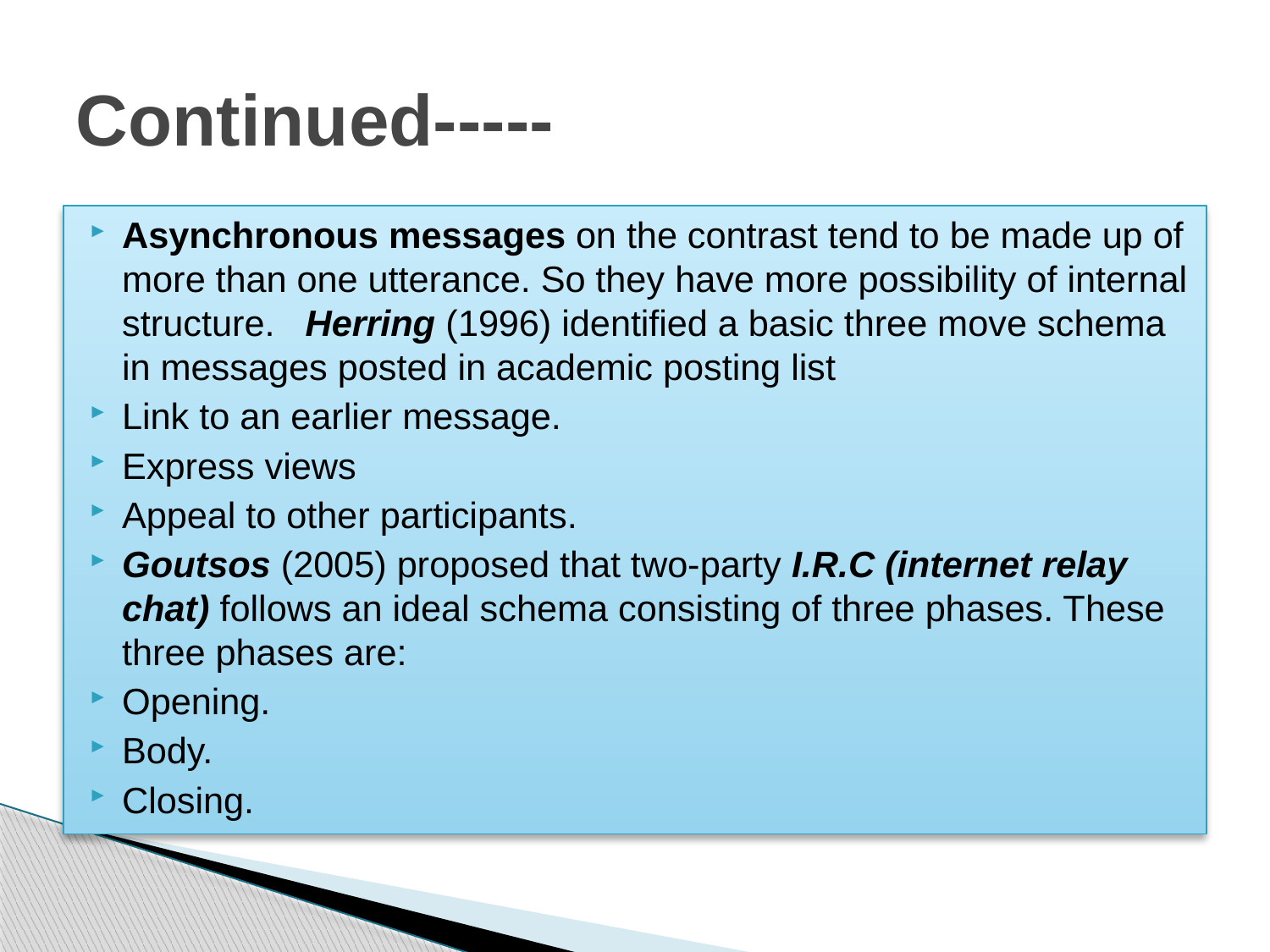

# Continued-----
Asynchronous messages on the contrast tend to be made up of more than one utterance. So they have more possibility of internal structure.   Herring (1996) identified a basic three move schema in messages posted in academic posting list
Link to an earlier message.
Express views
Appeal to other participants.
Goutsos (2005) proposed that two-party I.R.C (internet relay chat) follows an ideal schema consisting of three phases. These three phases are:
Opening.
Body.
Closing.